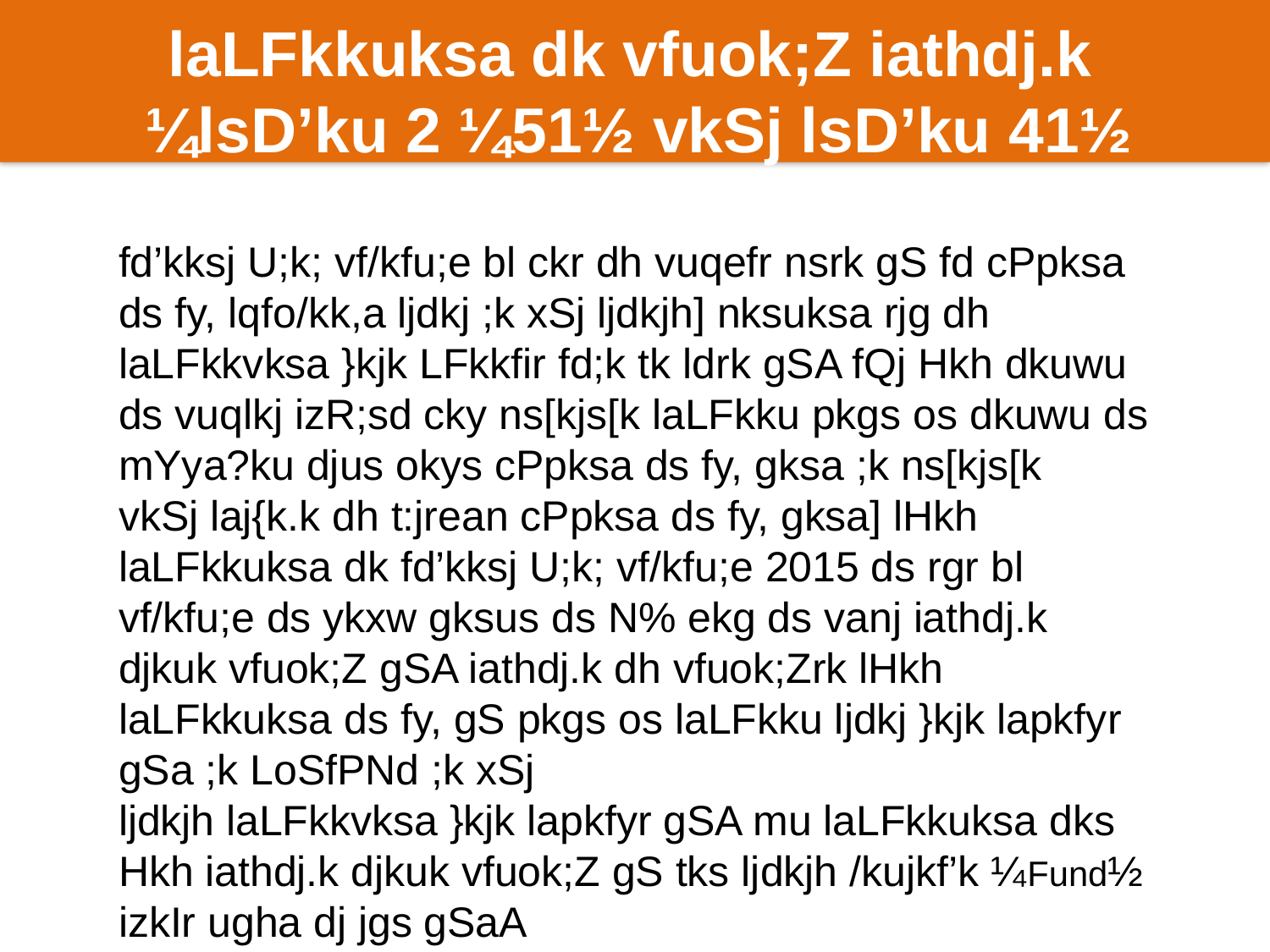

laLFkkuksa dk vfuok;Z iathdj.k
¼lsD’ku 2 ¼51½ vkSj lsD’ku 41½
fd’kksj U;k; vf/kfu;e bl ckr dh vuqefr nsrk gS fd cPpksa ds fy, lqfo/kk,a ljdkj ;k xSj ljdkjh] nksuksa rjg dh laLFkkvksa }kjk LFkkfir fd;k tk ldrk gSA fQj Hkh dkuwu ds vuqlkj izR;sd cky ns[kjs[k laLFkku pkgs os dkuwu ds mYya?ku djus okys cPpksa ds fy, gksa ;k ns[kjs[k
vkSj laj{k.k dh t:jrean cPpksa ds fy, gksa] lHkh laLFkkuksa dk fd’kksj U;k; vf/kfu;e 2015 ds rgr bl vf/kfu;e ds ykxw gksus ds N% ekg ds vanj iathdj.k djkuk vfuok;Z gSA iathdj.k dh vfuok;Zrk lHkh laLFkkuksa ds fy, gS pkgs os laLFkku ljdkj }kjk lapkfyr gSa ;k LoSfPNd ;k xSj
ljdkjh laLFkkvksa }kjk lapkfyr gSA mu laLFkkuksa dks Hkh iathdj.k djkuk vfuok;Z gS tks ljdkjh /kujkf’k ¼Fund½ izkIr ugha dj jgs gSaA